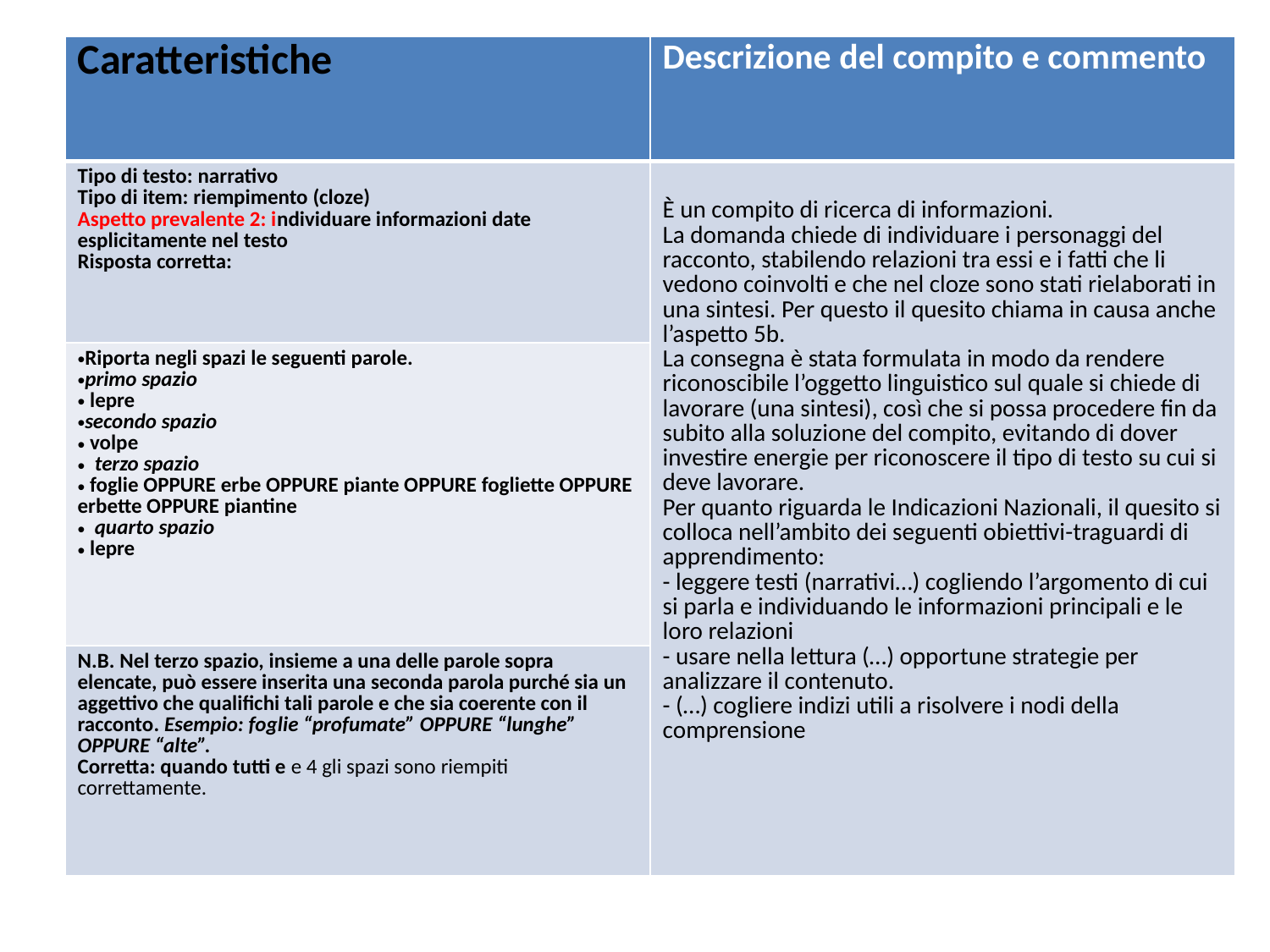

| Caratteristiche | Descrizione del compito e commento |
| --- | --- |
| Tipo di testo: narrativo Tipo di item: riempimento (cloze) Aspetto prevalente 2: individuare informazioni date esplicitamente nel testo Risposta corretta: | È un compito di ricerca di informazioni. La domanda chiede di individuare i personaggi del racconto, stabilendo relazioni tra essi e i fatti che li vedono coinvolti e che nel cloze sono stati rielaborati in una sintesi. Per questo il quesito chiama in causa anche l’aspetto 5b. La consegna è stata formulata in modo da rendere riconoscibile l’oggetto linguistico sul quale si chiede di lavorare (una sintesi), così che si possa procedere fin da subito alla soluzione del compito, evitando di dover investire energie per riconoscere il tipo di testo su cui si deve lavorare. Per quanto riguarda le Indicazioni Nazionali, il quesito si colloca nell’ambito dei seguenti obiettivi-traguardi di apprendimento: - leggere testi (narrativi…) cogliendo l’argomento di cui si parla e individuando le informazioni principali e le loro relazioni - usare nella lettura (…) opportune strategie per analizzare il contenuto. - (…) cogliere indizi utili a risolvere i nodi della comprensione |
| Riporta negli spazi le seguenti parole. primo spazio lepre secondo spazio volpe terzo spazio foglie OPPURE erbe OPPURE piante OPPURE fogliette OPPURE erbette OPPURE piantine quarto spazio lepre |  |
| N.B. Nel terzo spazio, insieme a una delle parole sopra elencate, può essere inserita una seconda parola purché sia un aggettivo che qualifichi tali parole e che sia coerente con il racconto. Esempio: foglie “profumate” OPPURE “lunghe” OPPURE “alte”. Corretta: quando tutti e e 4 gli spazi sono riempiti correttamente. |  |